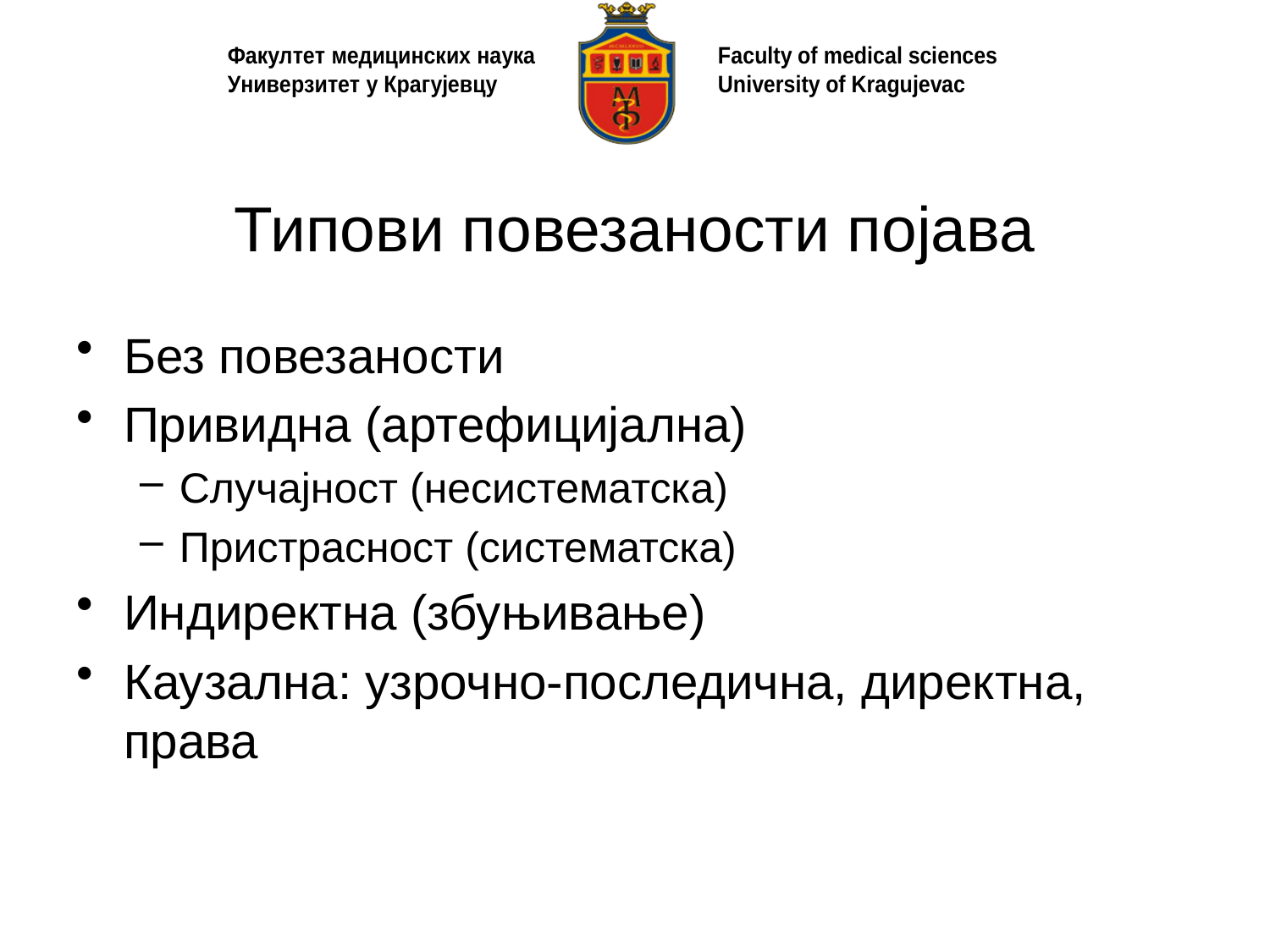

# Типови повезаности појава
Без повезаности
Привидна (артефицијална)
Случајност (несистематска)
Пристрасност (систематска)
Индиректна (збуњивање)
Каузална: узрочно-последична, директна, права